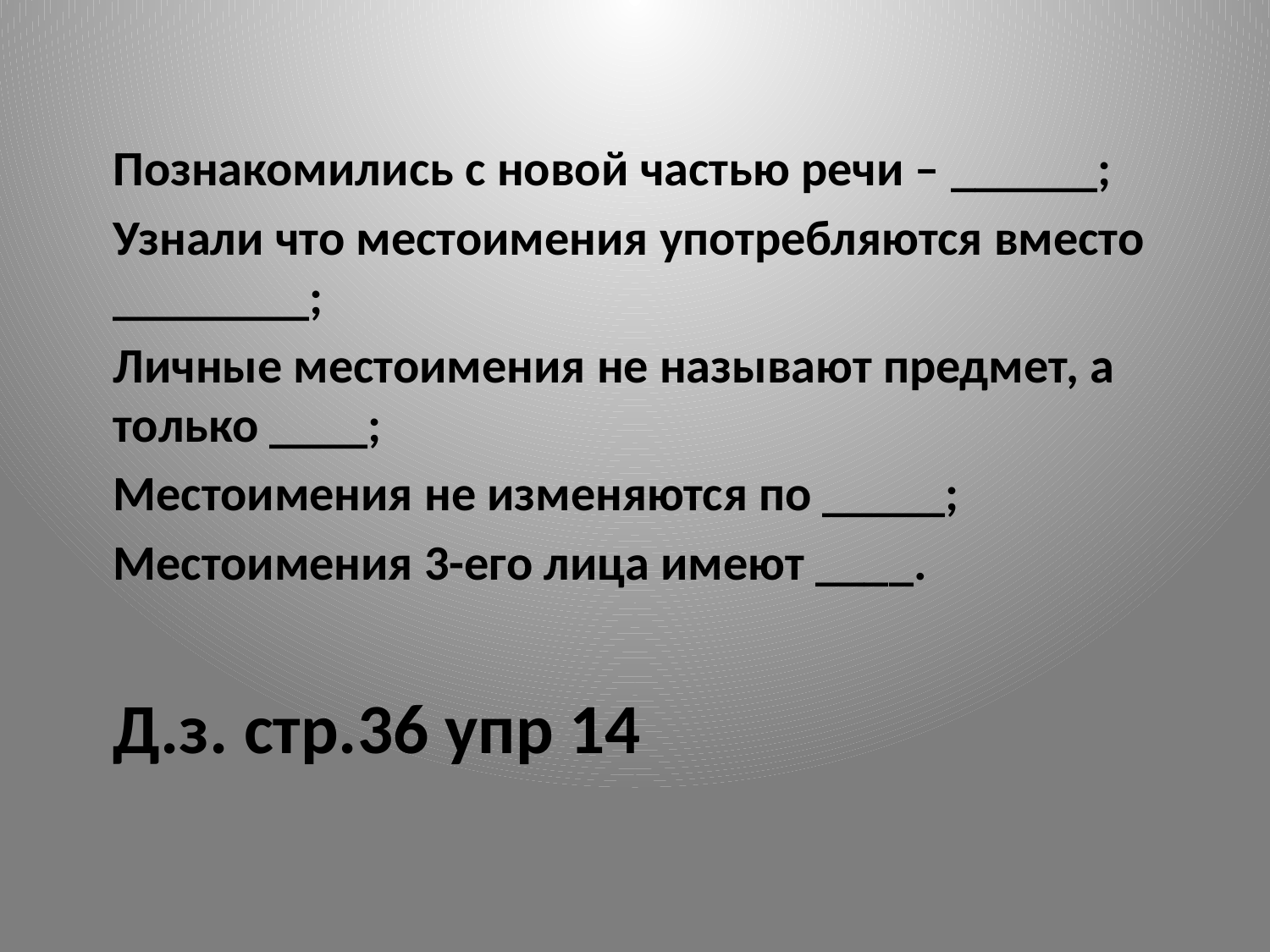

Познакомились с новой частью речи – ______;
Узнали что местоимения употребляются вместо ________;
Личные местоимения не называют предмет, а только ____;
Местоимения не изменяются по _____;
Местоимения 3-его лица имеют ____.

Д.з. стр.36 упр 14

#